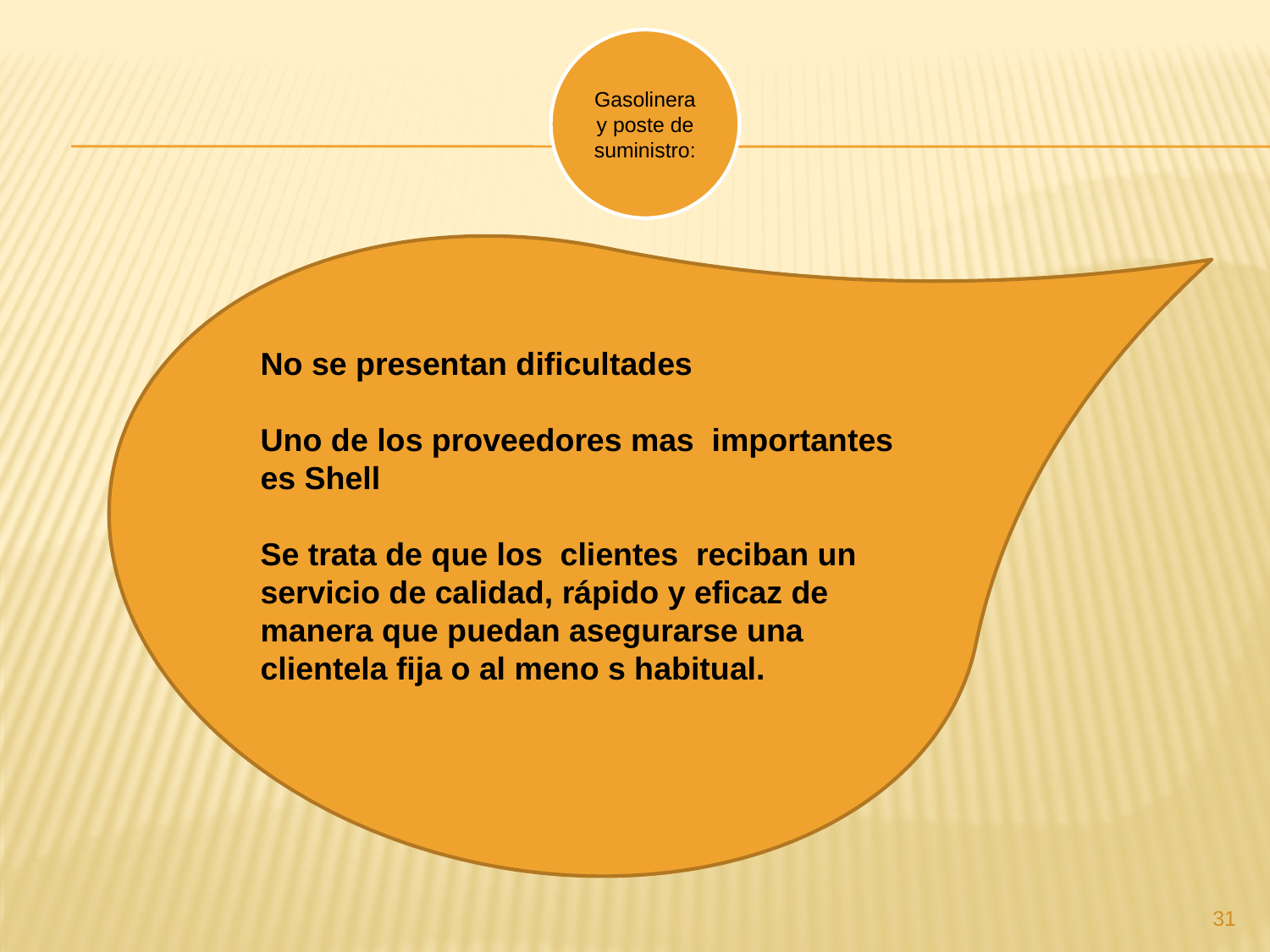

Gasolinera y poste de suministro:

No se presentan dificultades

Uno de los proveedores mas  importantes es Shell

Se trata de que los  clientes  reciban un servicio de calidad, rápido y eficaz de manera que puedan asegurarse una clientela fija o al meno s habitual.
31